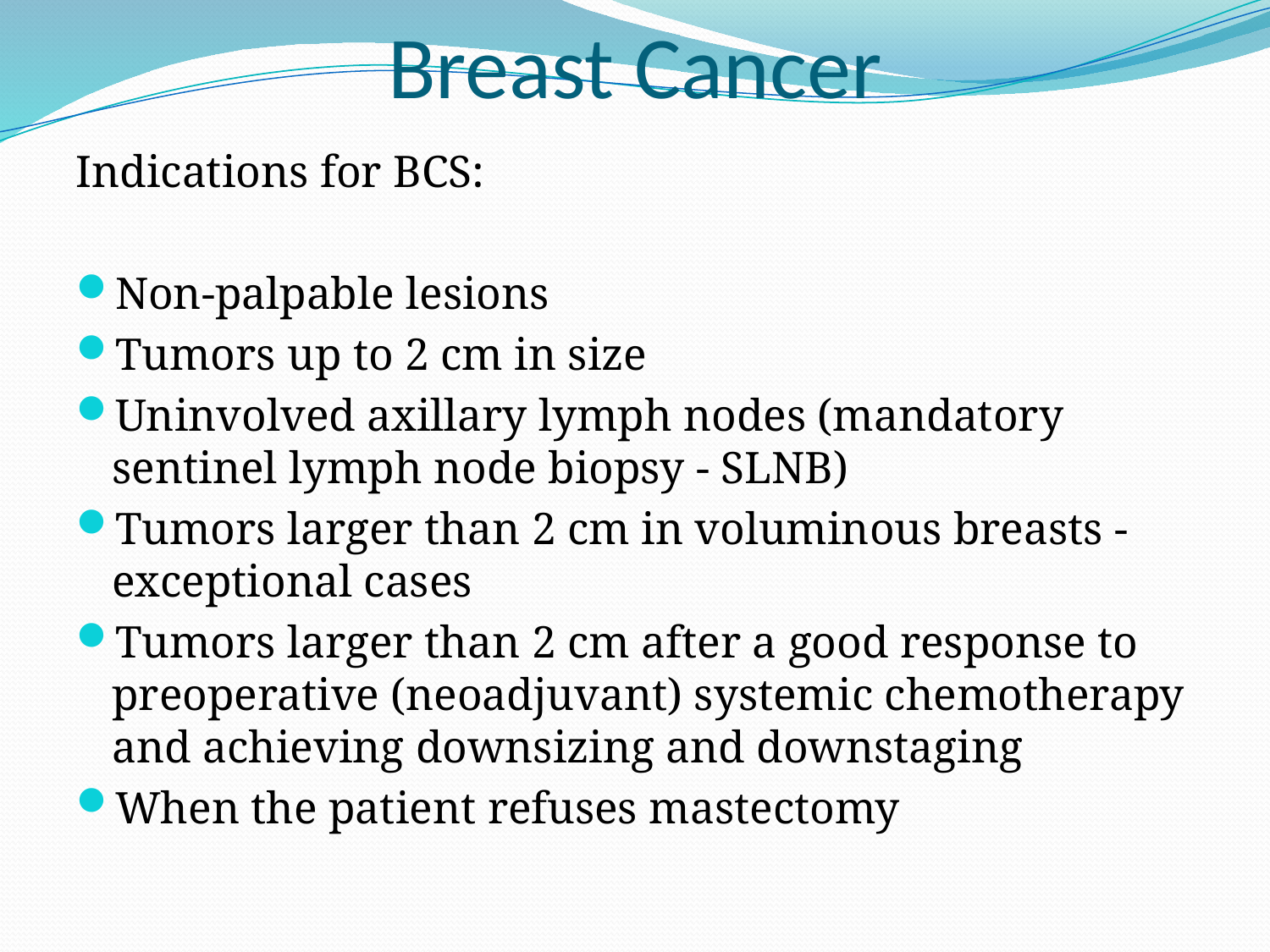

# Breast Cancer
Indications for BCS:

Non-palpable lesions
Tumors up to 2 cm in size
Uninvolved axillary lymph nodes (mandatory sentinel lymph node biopsy - SLNB)
Tumors larger than 2 cm in voluminous breasts - exceptional cases
Tumors larger than 2 cm after a good response to preoperative (neoadjuvant) systemic chemotherapy and achieving downsizing and downstaging
When the patient refuses mastectomy